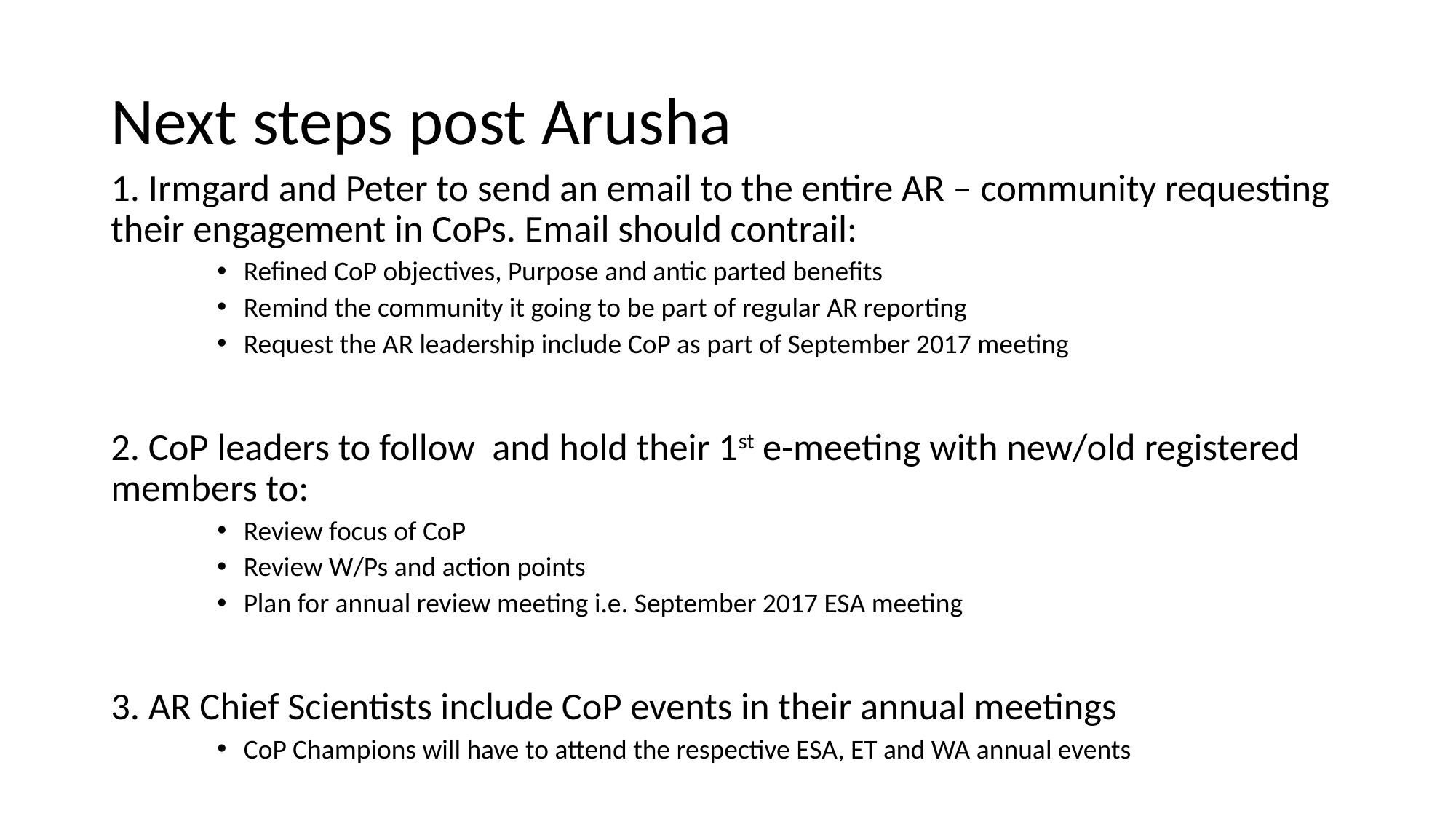

# Next steps post Arusha
1. Irmgard and Peter to send an email to the entire AR – community requesting their engagement in CoPs. Email should contrail:
Refined CoP objectives, Purpose and antic parted benefits
Remind the community it going to be part of regular AR reporting
Request the AR leadership include CoP as part of September 2017 meeting

2. CoP leaders to follow  and hold their 1st e-meeting with new/old registered members to:
Review focus of CoP
Review W/Ps and action points
Plan for annual review meeting i.e. September 2017 ESA meeting

3. AR Chief Scientists include CoP events in their annual meetings
CoP Champions will have to attend the respective ESA, ET and WA annual events